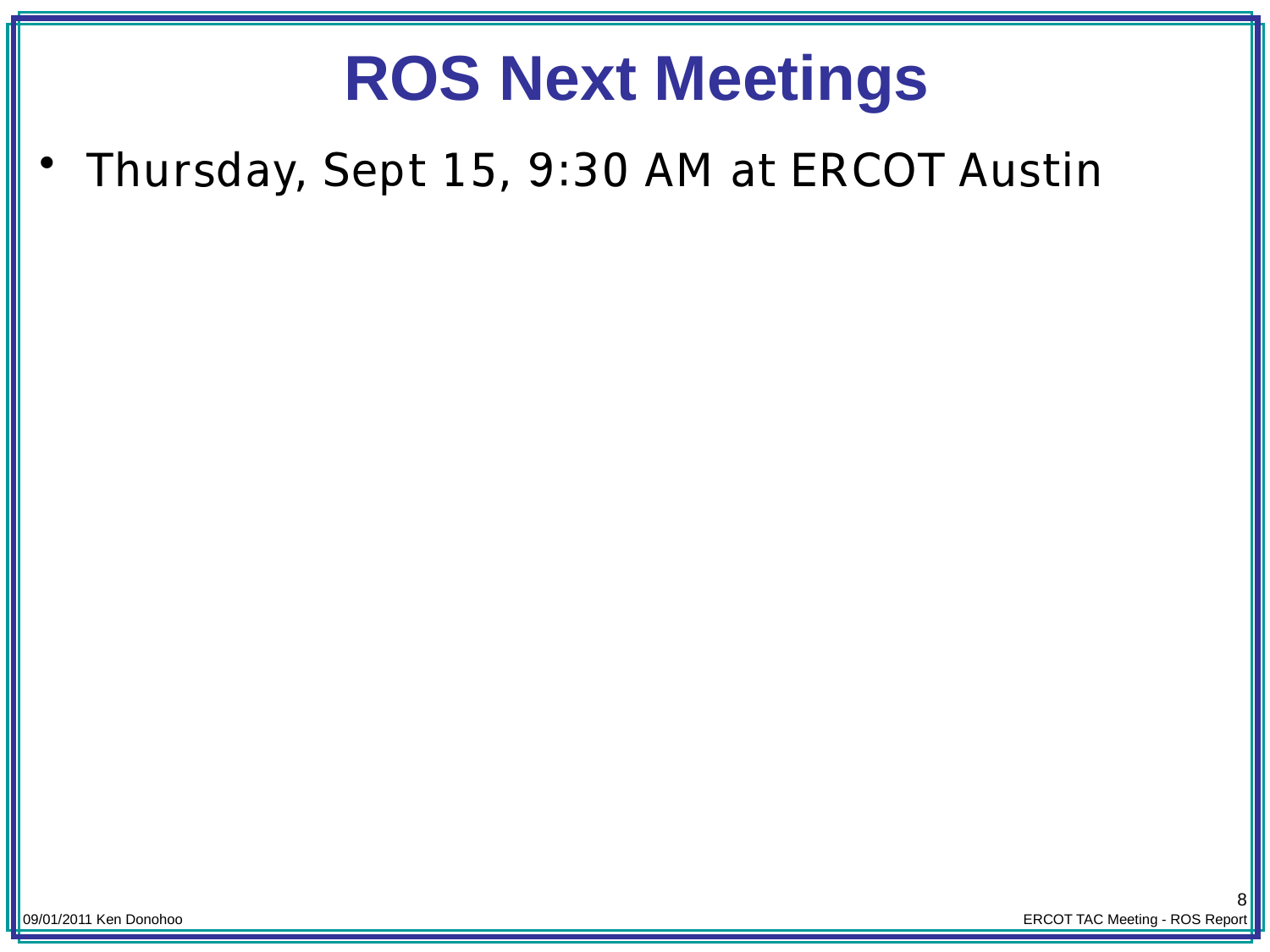

# ROS Next Meetings
Thursday, Sept 15, 9:30 AM at ERCOT Austin

8
09/01/2011 Ken Donohoo
ERCOT TAC Meeting - ROS Report